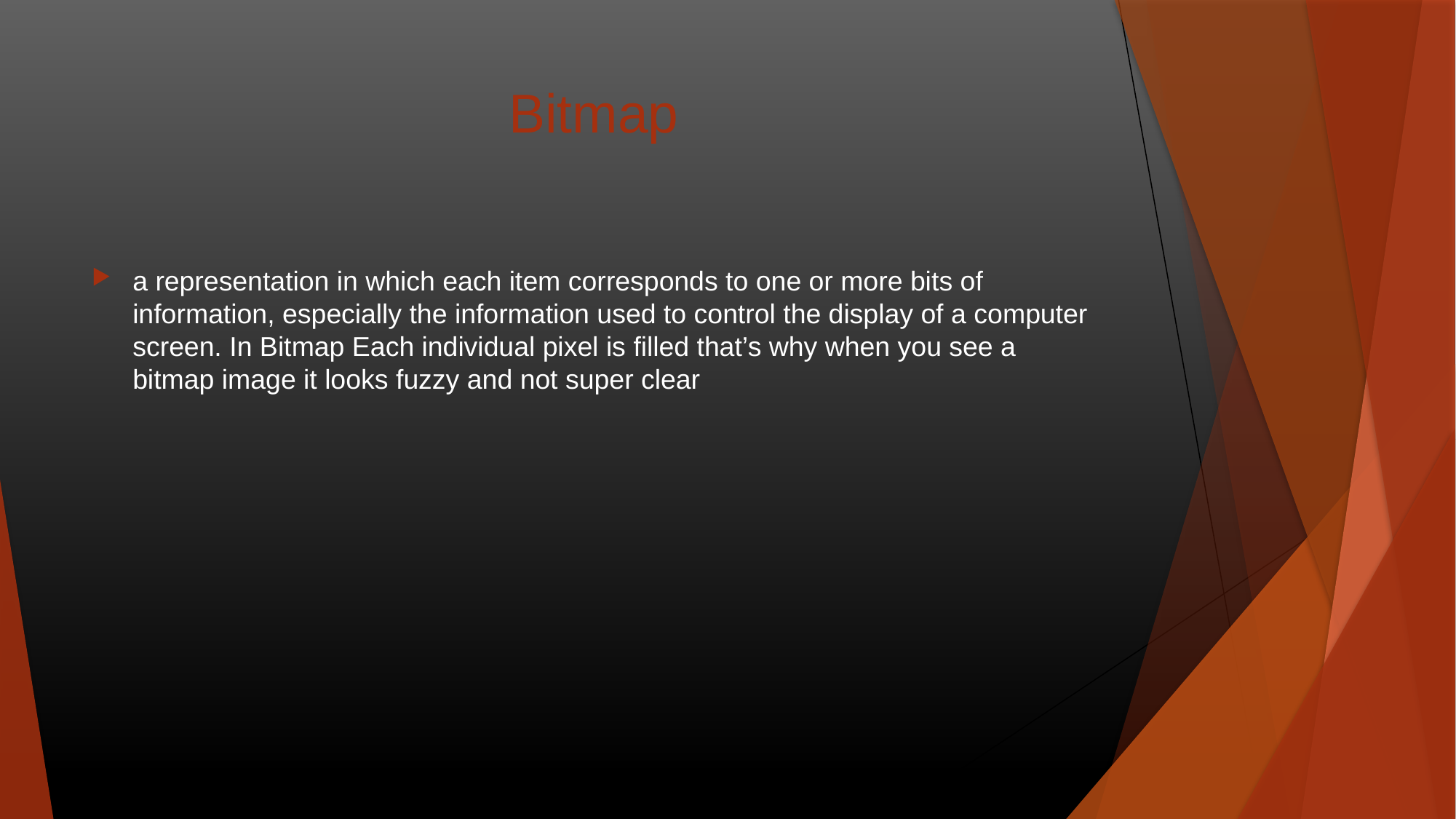

# Bitmap
a representation in which each item corresponds to one or more bits of information, especially the information used to control the display of a computer screen. In Bitmap Each individual pixel is filled that’s why when you see a bitmap image it looks fuzzy and not super clear